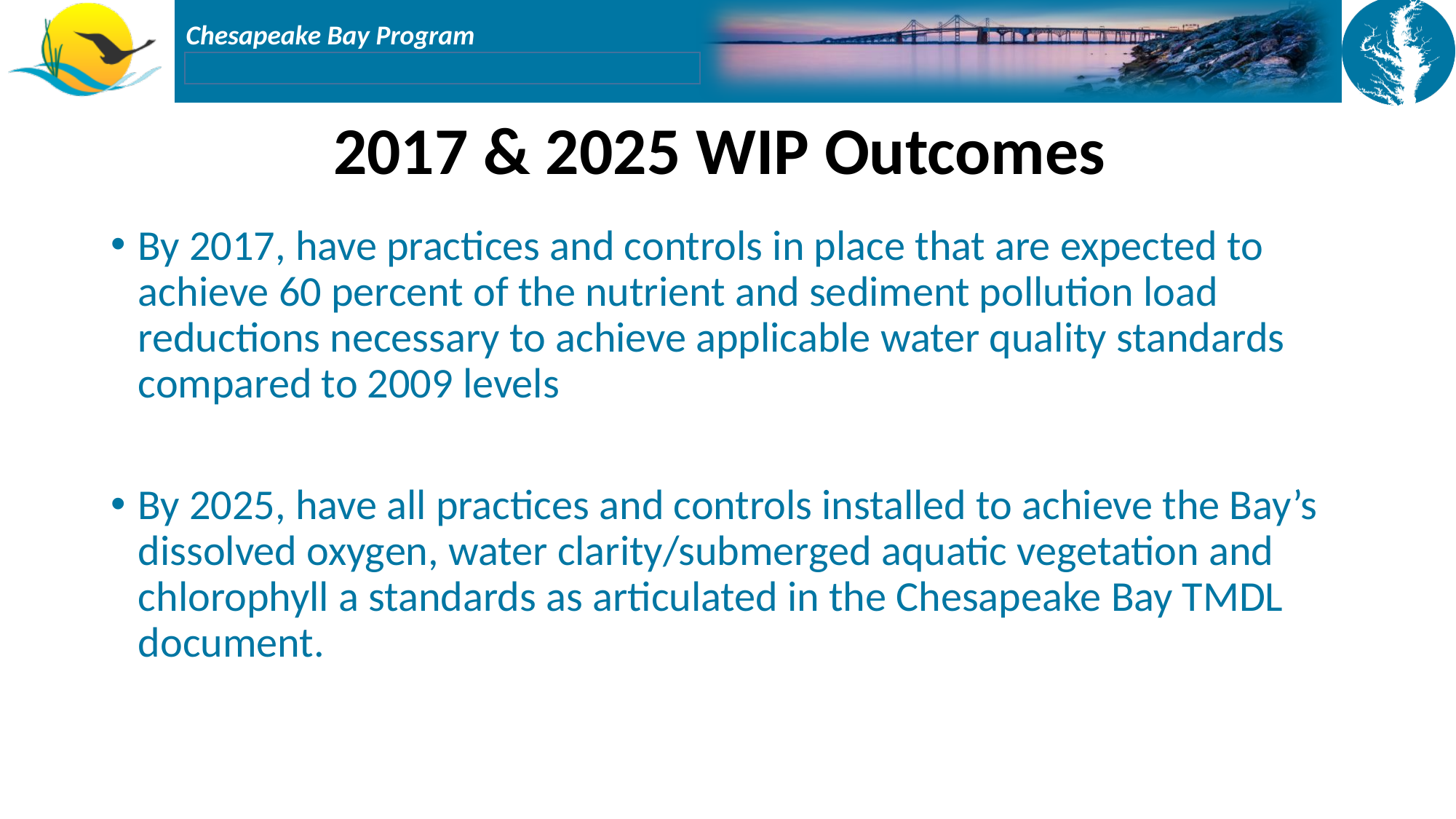

# 2017 & 2025 WIP Outcomes
By 2017, have practices and controls in place that are expected to achieve 60 percent of the nutrient and sediment pollution load reductions necessary to achieve applicable water quality standards compared to 2009 levels

By 2025, have all practices and controls installed to achieve the Bay’s dissolved oxygen, water clarity/submerged aquatic vegetation and chlorophyll a standards as articulated in the Chesapeake Bay TMDL document.